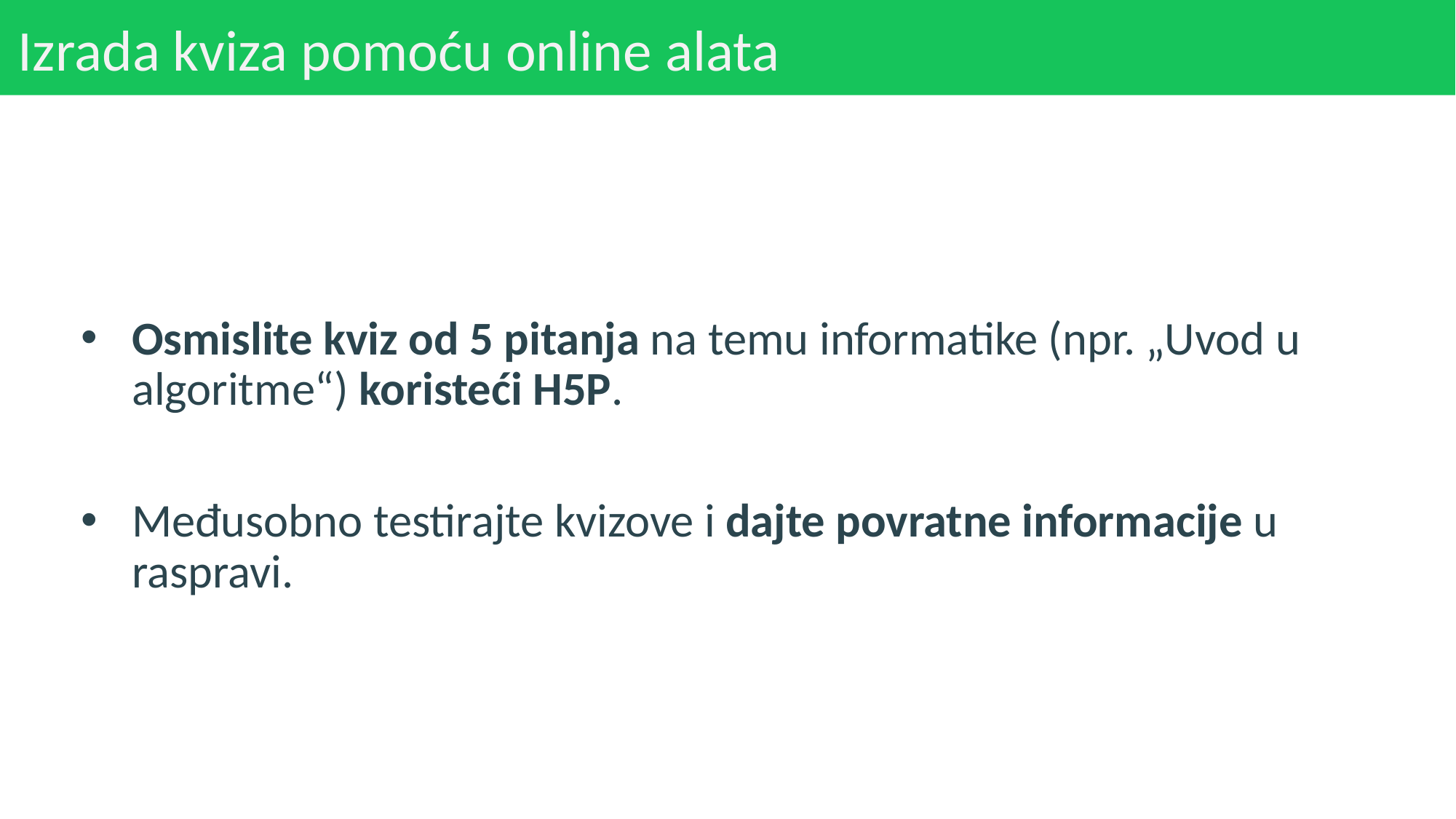

# Izrada kviza pomoću online alata

Osmislite kviz od 5 pitanja na temu informatike (npr. „Uvod u algoritme“) koristeći H5P.

Međusobno testirajte kvizove i dajte povratne informacije u raspravi.